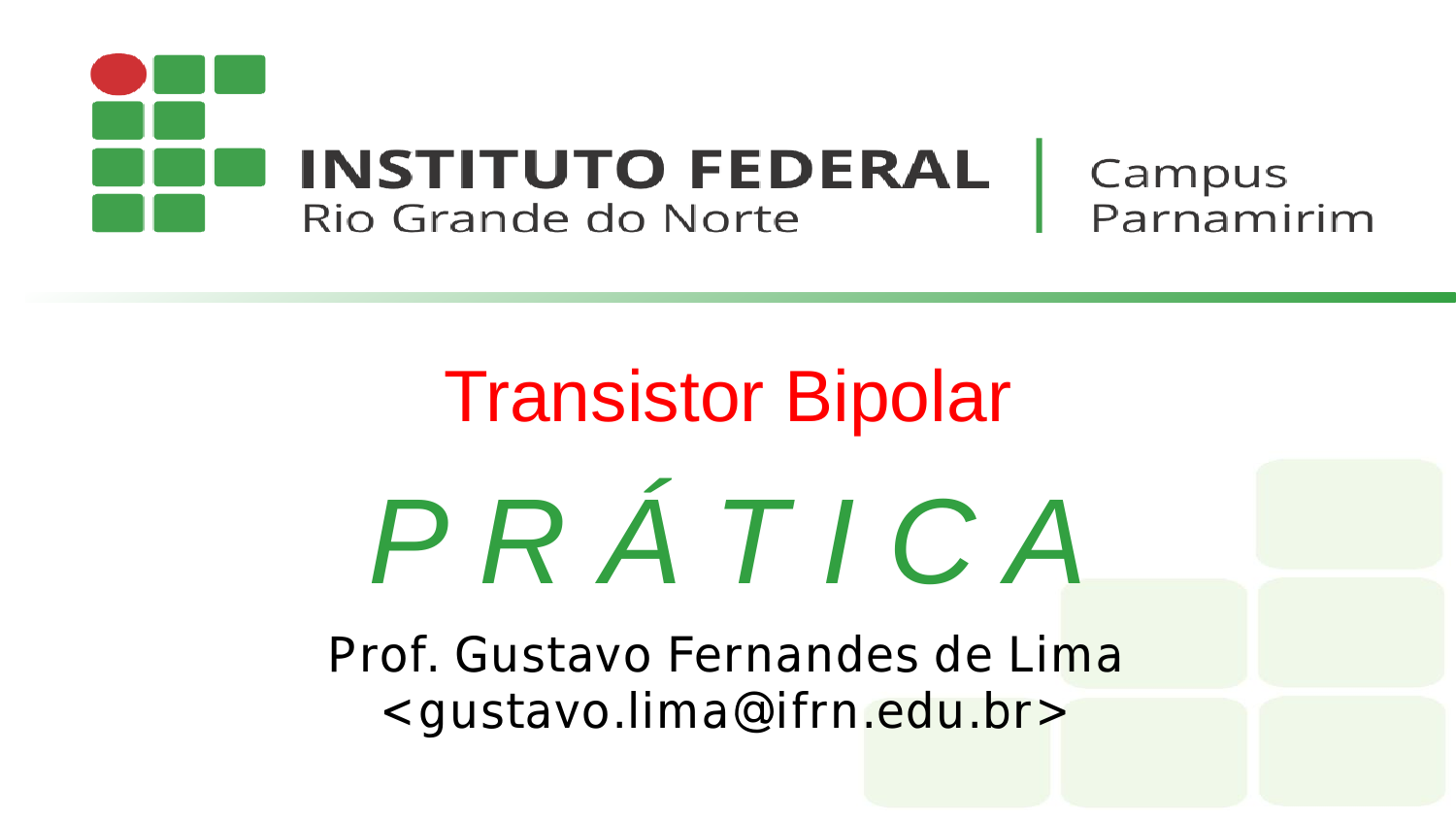

Transistor Bipolar
P R Á T I C A
Prof. Gustavo Fernandes de Lima
<gustavo.lima@ifrn.edu.br>